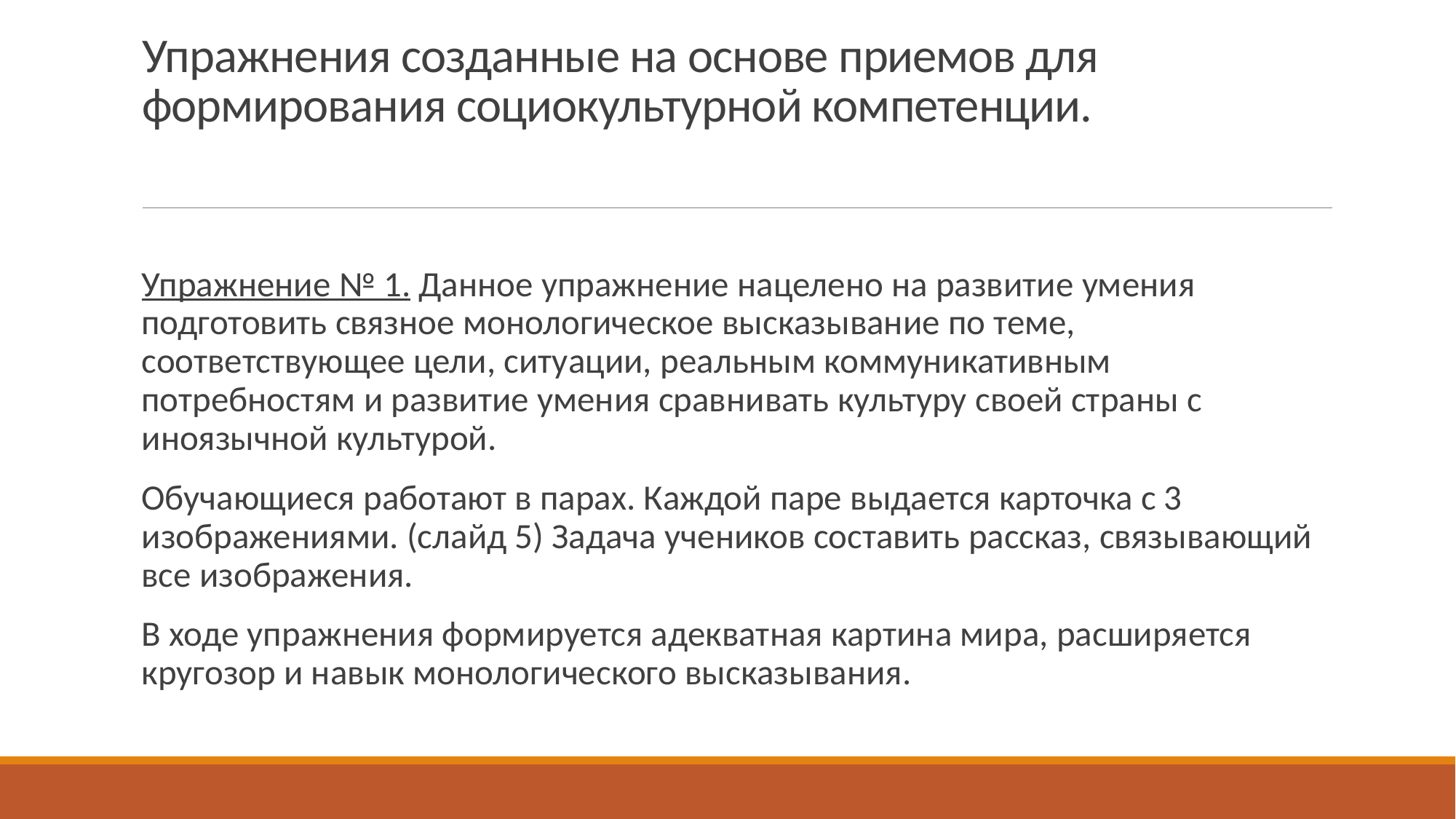

# Упражнения созданные на основе приемов для формирования социокультурной компетенции.

Упражнение № 1. Данное упражнение нацелено на развитие умения подготовить связное монологическое высказывание по теме, соответствующее цели, ситуации, реальным коммуникативным потребностям и развитие умения сравнивать культуру своей страны с иноязычной культурой.
Обучающиеся работают в парах. Каждой паре выдается карточка с 3 изображениями. (слайд 5) Задача учеников составить рассказ, связывающий все изображения.
В ходе упражнения формируется адекватная картина мира, расширяется кругозор и навык монологического высказывания.